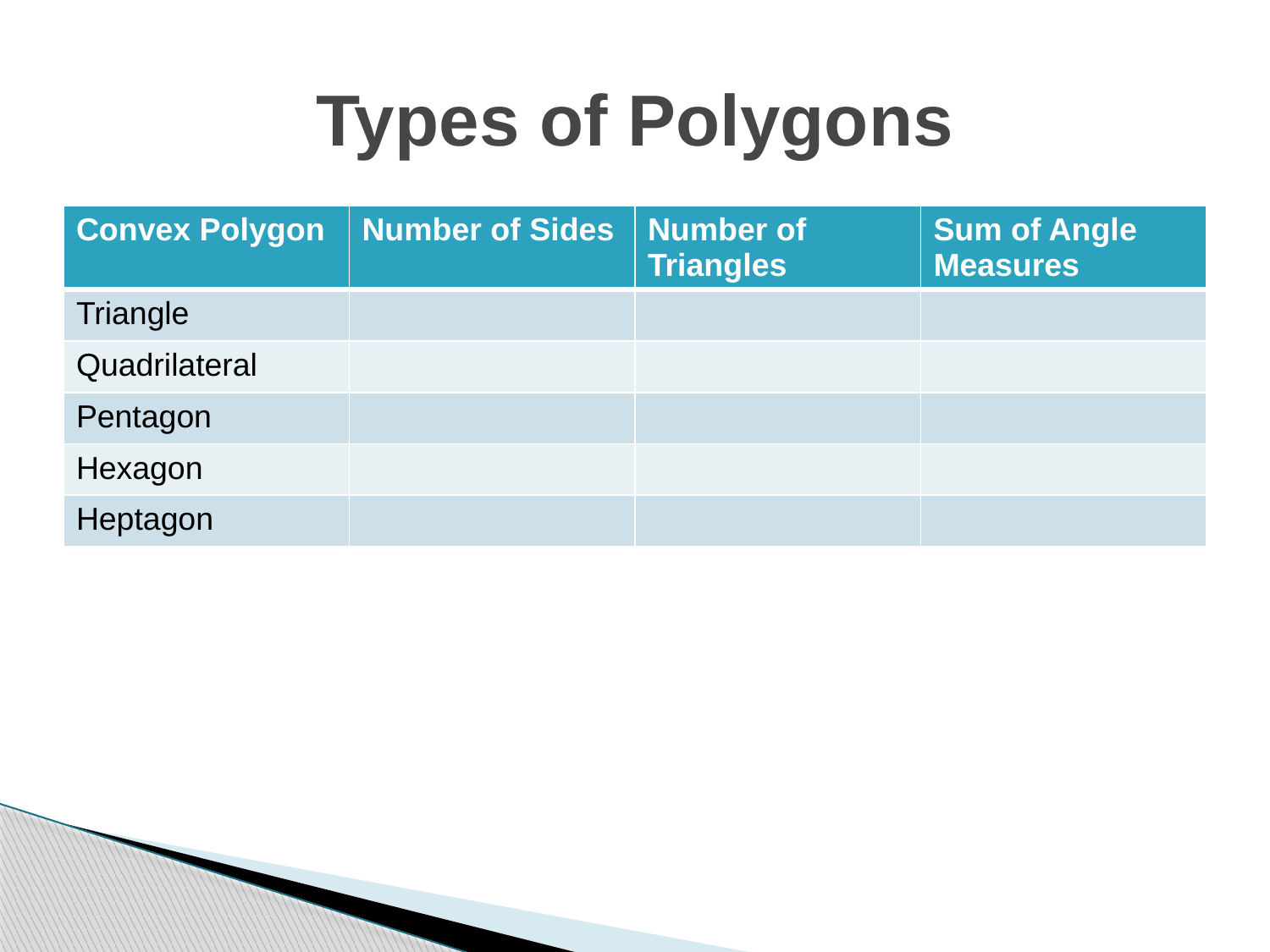

# Types of Polygons
| Convex Polygon | Number of Sides | Number of Triangles | Sum of Angle Measures |
| --- | --- | --- | --- |
| Triangle |  |  |  |
| Quadrilateral |  |  |  |
| Pentagon |  |  |  |
| Hexagon |  |  |  |
| Heptagon |  |  |  |